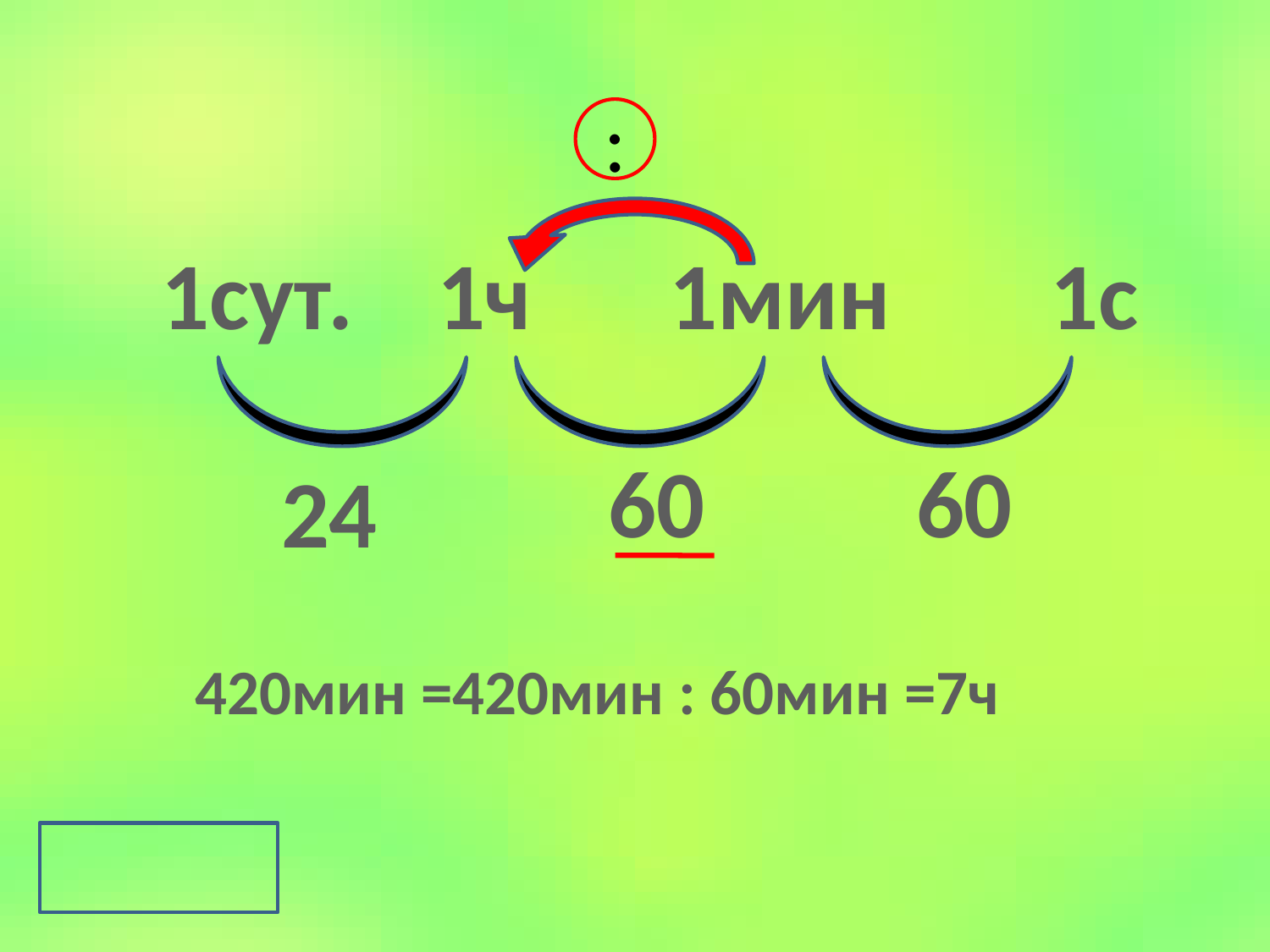

:

1сут.	 1ч		1мин		1с

60
60
24
420мин =420мин : 60мин =7ч